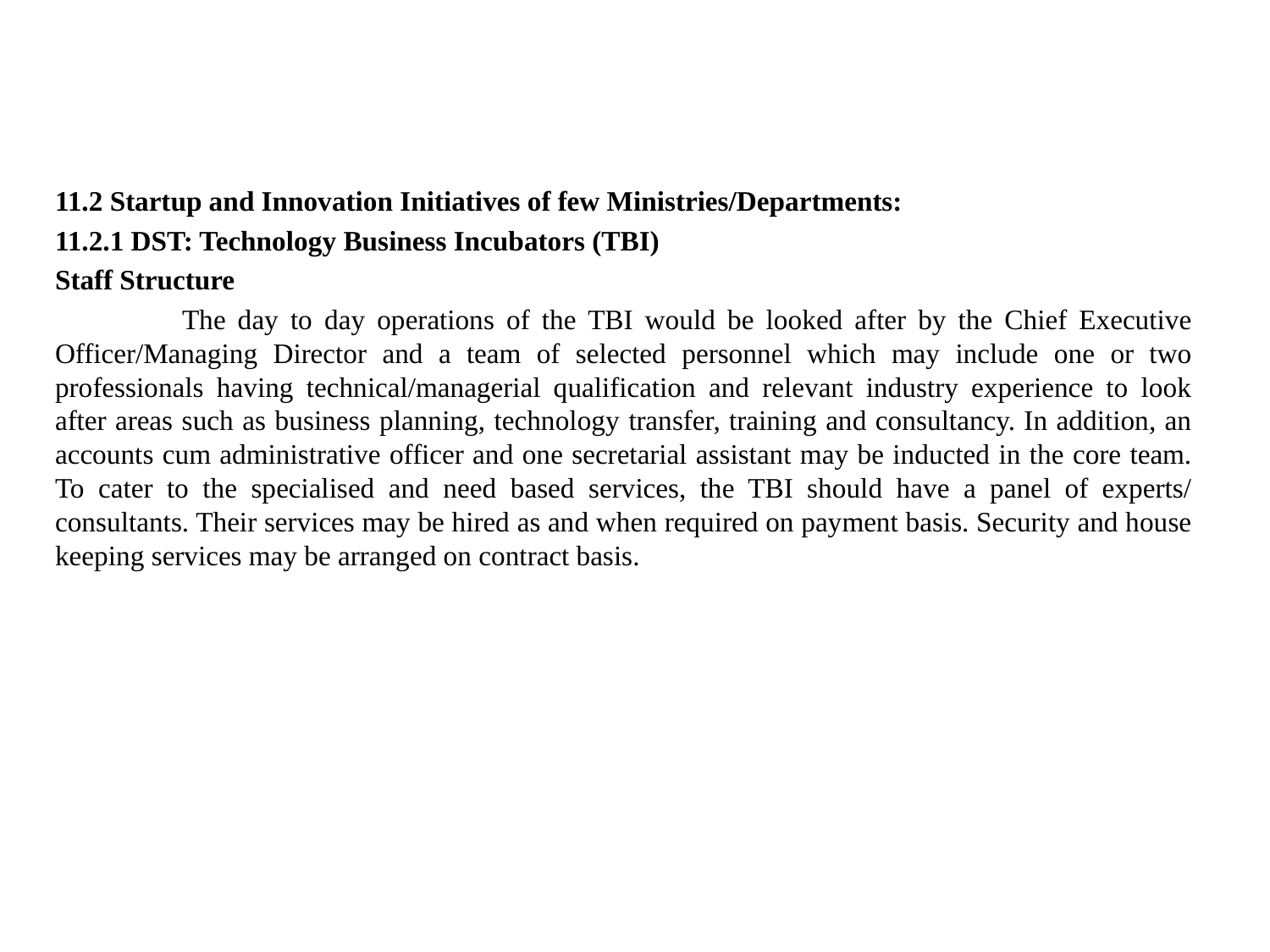

11.2 Startup and Innovation Initiatives of few Ministries/Departments:
11.2.1 DST: Technology Business Incubators (TBI)
Staff Structure
	The day to day operations of the TBI would be looked after by the Chief Executive Officer/Managing Director and a team of selected personnel which may include one or two professionals having technical/managerial qualification and relevant industry experience to look after areas such as business planning, technology transfer, training and consultancy. In addition, an accounts cum administrative officer and one secretarial assistant may be inducted in the core team. To cater to the specialised and need based services, the TBI should have a panel of experts/ consultants. Their services may be hired as and when required on payment basis. Security and house keeping services may be arranged on contract basis.